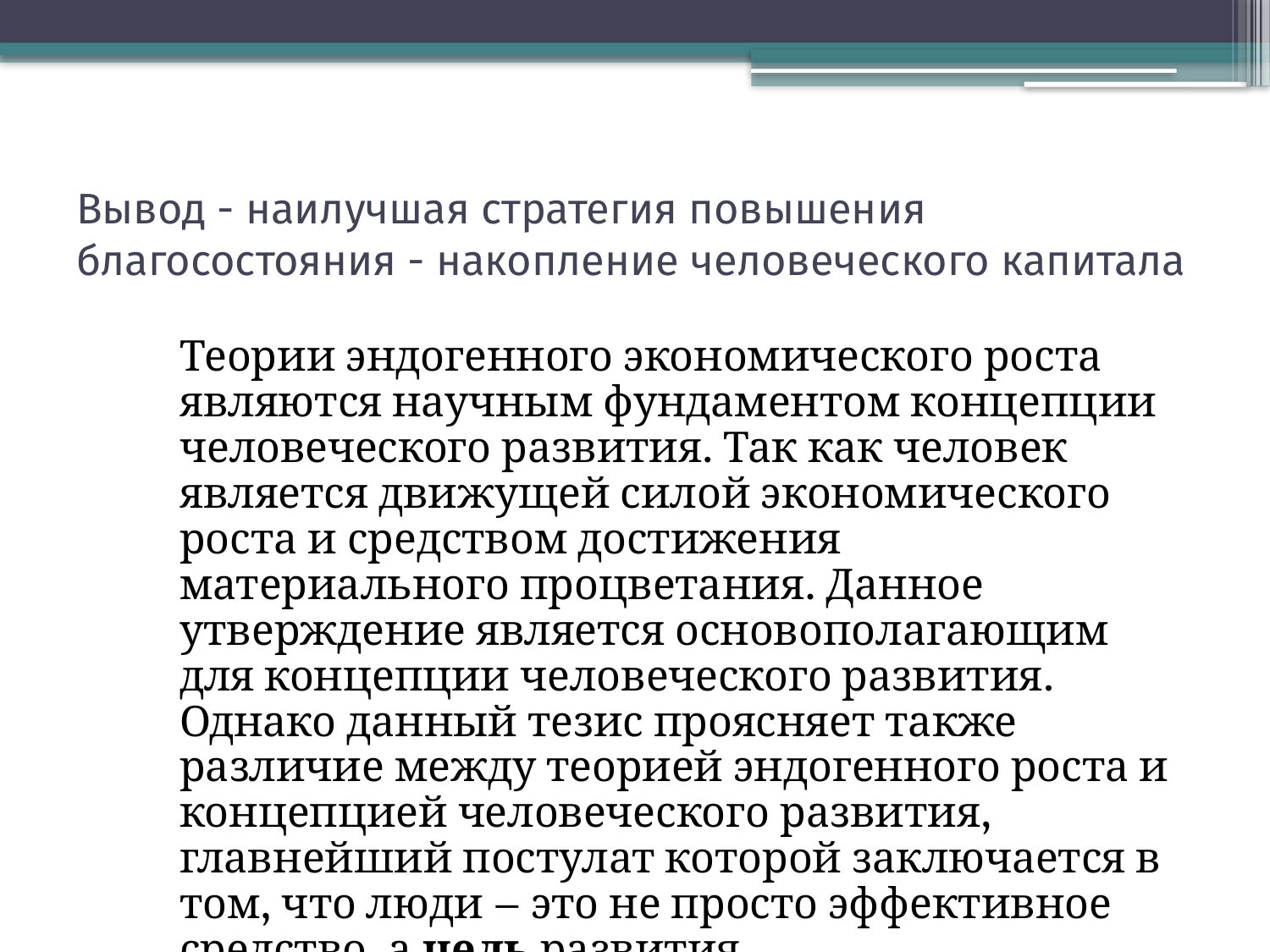

# Вывод - наилучшая стратегия повышения благосостояния - накопление человеческого капитала
	Теории эндогенного экономического роста являются научным фундаментом концепции человеческого развития. Так как человек является движущей силой экономического роста и средством достижения материального процветания. Данное утверждение является основополагающим для концепции человеческого развития. Однако данный тезис проясняет также различие между теорией эндогенного роста и концепцией человеческого развития, главнейший постулат которой заключается в том, что люди – это не просто эффективное средство, а цель развития.